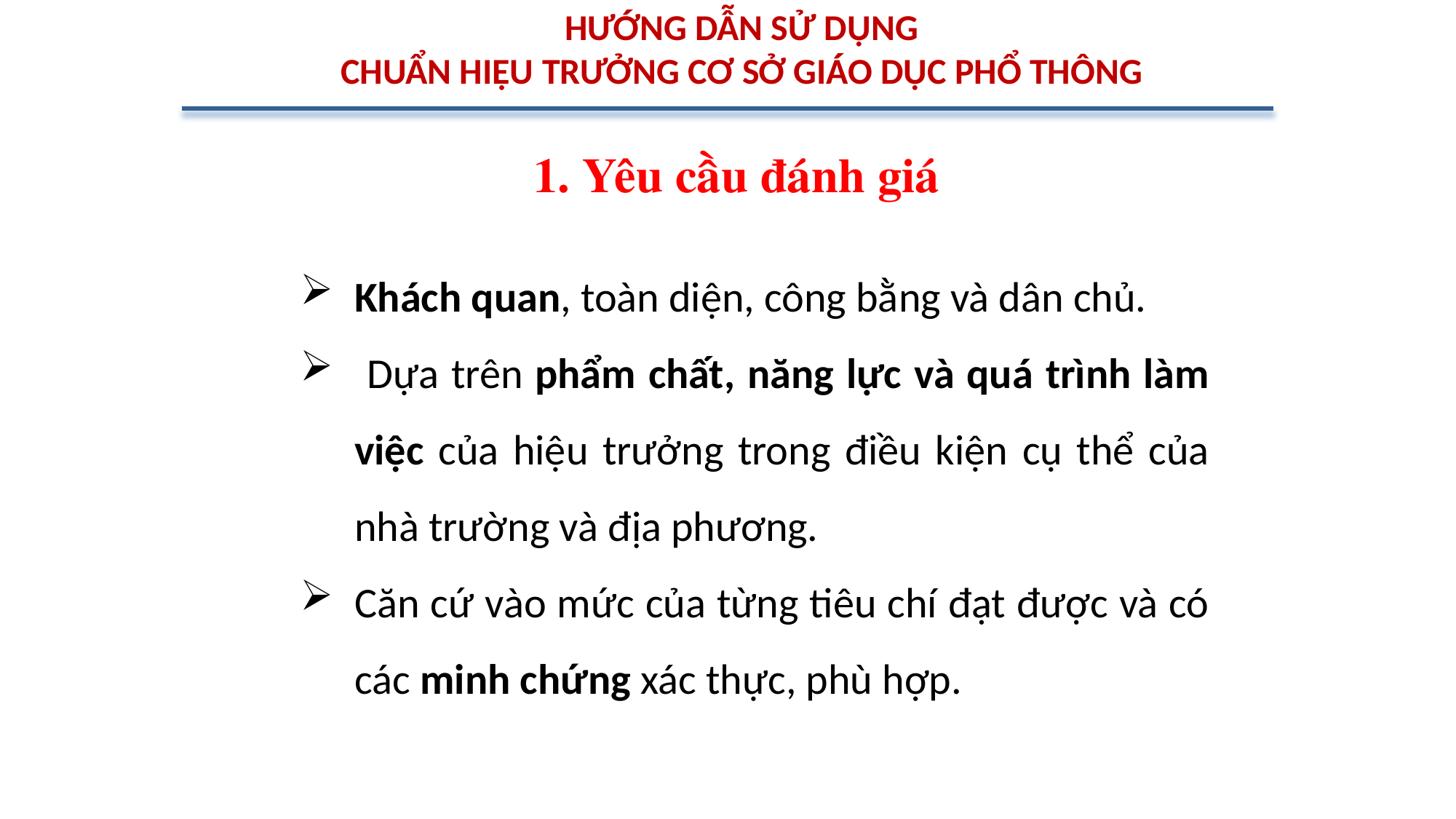

HƯỚNG DẪN SỬ DỤNG
CHUẨN HIỆU TRƯỞNG CƠ SỞ GIÁO DỤC PHỔ THÔNG
1. Yêu cầu đánh giá
Khách quan, toàn diện, công bằng và dân chủ.
 Dựa trên phẩm chất, năng lực và quá trình làm việc của hiệu trưởng trong điều kiện cụ thể của nhà trường và địa phương.
Căn cứ vào mức của từng tiêu chí đạt được và có các minh chứng xác thực, phù hợp.